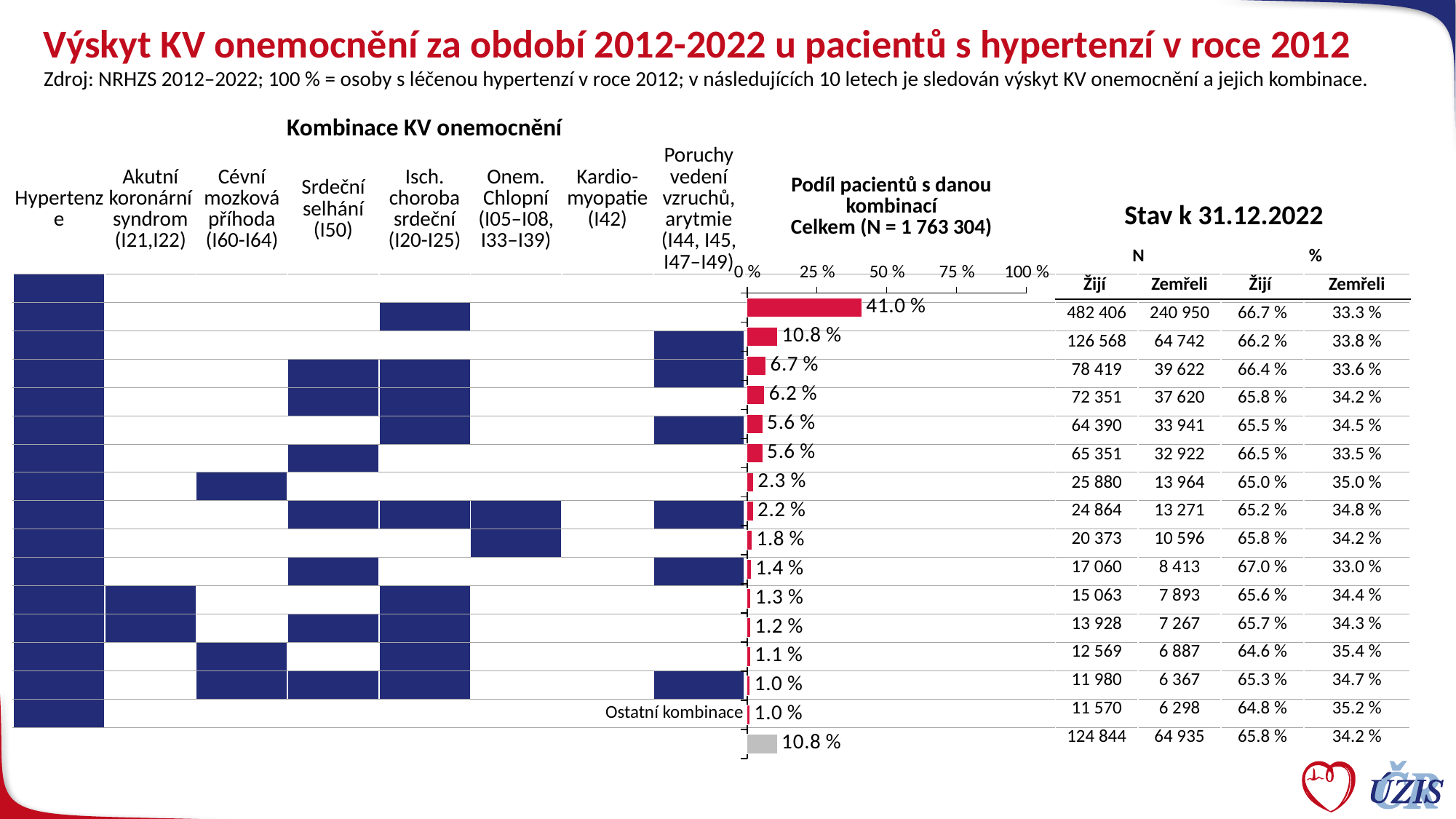

# Výskyt KV onemocnění za období 2012-2022 u pacientů s hypertenzí v roce 2012
Zdroj: NRHZS 2012–2022; 100 % = osoby s léčenou hypertenzí v roce 2012; v následujících 10 letech je sledován výskyt KV onemocnění a jejich kombinace.
|  | Kombinace KV onemocnění |  |  |  |  |  |  |  |
| --- | --- | --- | --- | --- | --- | --- | --- | --- |
| Hypertenze | Akutní koronární syndrom (I21,I22) | Cévní mozková příhoda (I60-I64) | Srdeční selhání (I50) | Isch. choroba srdeční (I20-I25) | Onem. Chlopní (I05–I08, I33–I39) | Kardio- myopatie (I42) | Poruchy vedení vzruchů, arytmie (I44, I45, I47–I49) |  |
|  |  |  |  |  |  |  |  |  |
|  |  |  |  |  |  |  |  |  |
|  |  |  |  |  |  |  |  |  |
|  |  |  |  |  |  |  |  |  |
|  |  |  |  |  |  |  |  |  |
|  |  |  |  |  |  |  |  |  |
|  |  |  |  |  |  |  |  |  |
|  |  |  |  |  |  |  |  |  |
|  |  |  |  |  |  |  |  |  |
|  |  |  |  |  |  |  |  |  |
|  |  |  |  |  |  |  |  |  |
|  |  |  |  |  |  |  |  |  |
|  |  |  |  |  |  |  |  |  |
|  |  |  |  |  |  |  |  |  |
|  |  |  |  |  |  |  |  |  |
|  |  |  |  |  |  | Ostatní kombinace | Ostatní |  |
| Podíl pacientů s danou kombinací Celkem (N = 1 763 304) |
| --- |
Stav k 31.12.2022
| N |  | % |  |
| --- | --- | --- | --- |
| Žijí | Zemřeli | Žijí | Zemřeli |
| 482 406 | 240 950 | 66.7 % | 33.3 % |
| 126 568 | 64 742 | 66.2 % | 33.8 % |
| 78 419 | 39 622 | 66.4 % | 33.6 % |
| 72 351 | 37 620 | 65.8 % | 34.2 % |
| 64 390 | 33 941 | 65.5 % | 34.5 % |
| 65 351 | 32 922 | 66.5 % | 33.5 % |
| 25 880 | 13 964 | 65.0 % | 35.0 % |
| 24 864 | 13 271 | 65.2 % | 34.8 % |
| 20 373 | 10 596 | 65.8 % | 34.2 % |
| 17 060 | 8 413 | 67.0 % | 33.0 % |
| 15 063 | 7 893 | 65.6 % | 34.4 % |
| 13 928 | 7 267 | 65.7 % | 34.3 % |
| 12 569 | 6 887 | 64.6 % | 35.4 % |
| 11 980 | 6 367 | 65.3 % | 34.7 % |
| 11 570 | 6 298 | 64.8 % | 35.2 % |
| 124 844 | 64 935 | 65.8 % | 34.2 % |

### Chart

| Category | doklady |
|---|---|
| 0000000 | 0.41022761815319425 |
| 0001000 | 0.10849518857780621 |
| 0000001 | 0.06694307958242028 |
| 0011001 | 0.06236644390303657 |
| 0011000 | 0.05576519987478053 |
| 0001001 | 0.05573230707807616 |
| 0010000 | 0.022596217101532125 |
| 0100000 | 0.021627013833122367 |
| 0011101 | 0.017563052088579167 |
| 0000100 | 0.014446176042247962 |
| 0010001 | 0.013018742088715276 |
| 1001000 | 0.012020048726708497 |
| 1011000 | 0.011033831942761996 |
| 0101000 | 0.010404898985087086 |
| 0111001 | 0.010133249853683766 |
| Ostatní | 0.10762693216824779 |